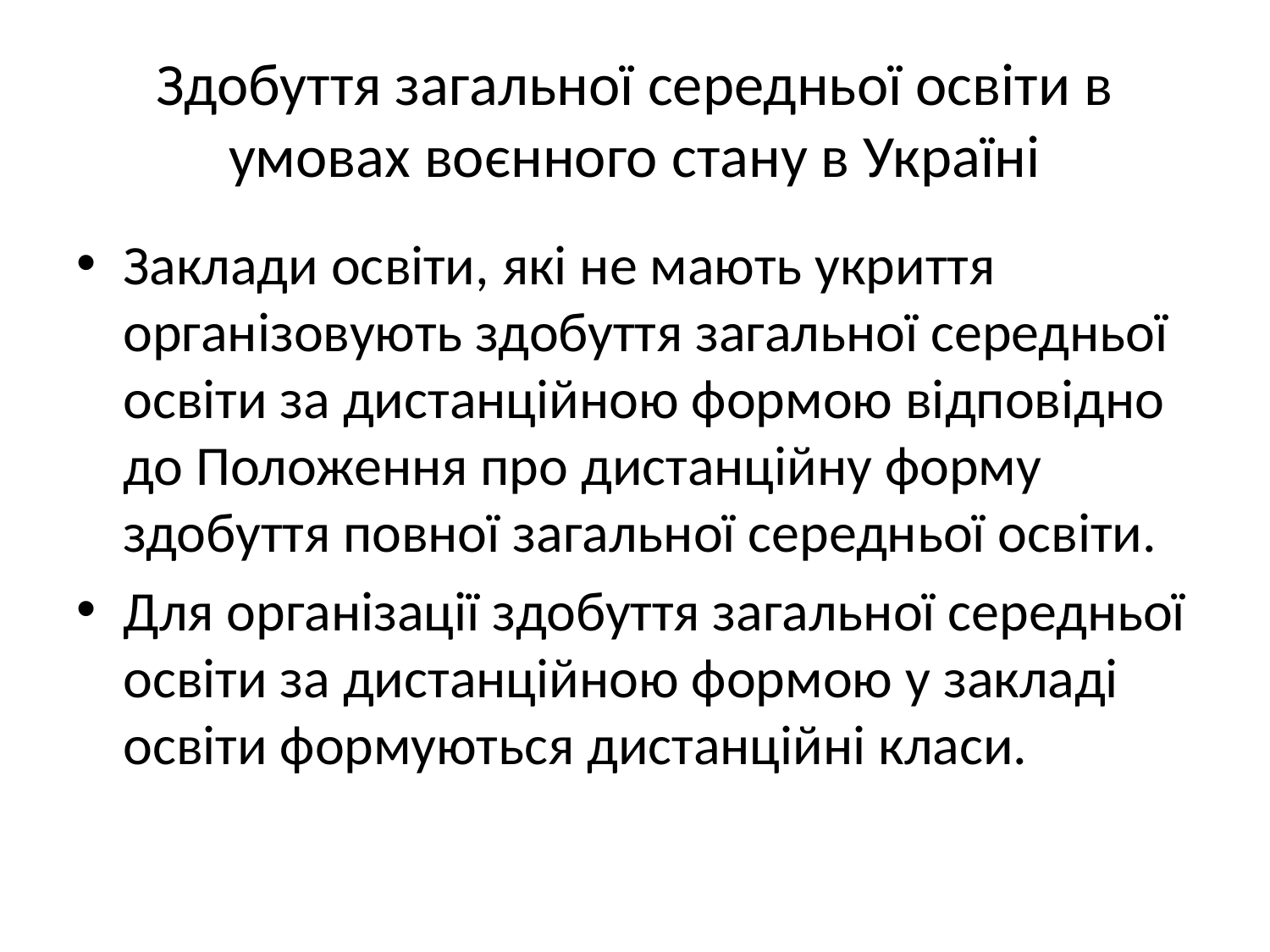

# Здобуття загальної середньої освіти в умовах воєнного стану в Україні
Заклади освіти, які не мають укриття організовують здобуття загальної середньої освіти за дистанційною формою відповідно до Положення про дистанційну форму здобуття повної загальної середньої освіти.
Для організації здобуття загальної середньої освіти за дистанційною формою у закладі освіти формуються дистанційні класи.